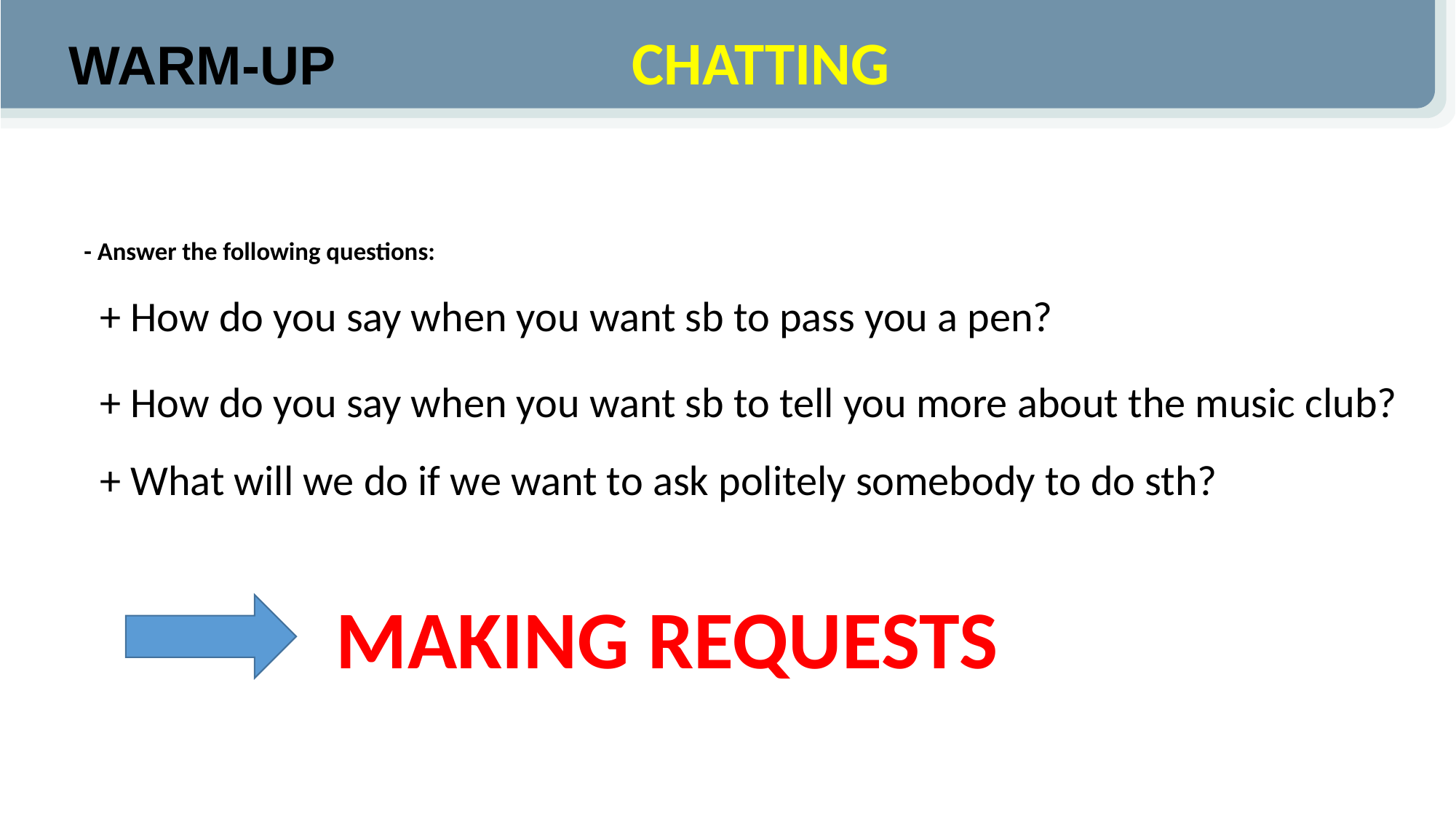

CHATTING
WARM-UP
# - Answer the following questions:
+ How do you say when you want sb to pass you a pen?
+ How do you say when you want sb to tell you more about the music club?
+ What will we do if we want to ask politely somebody to do sth?
MAKING REQUESTS